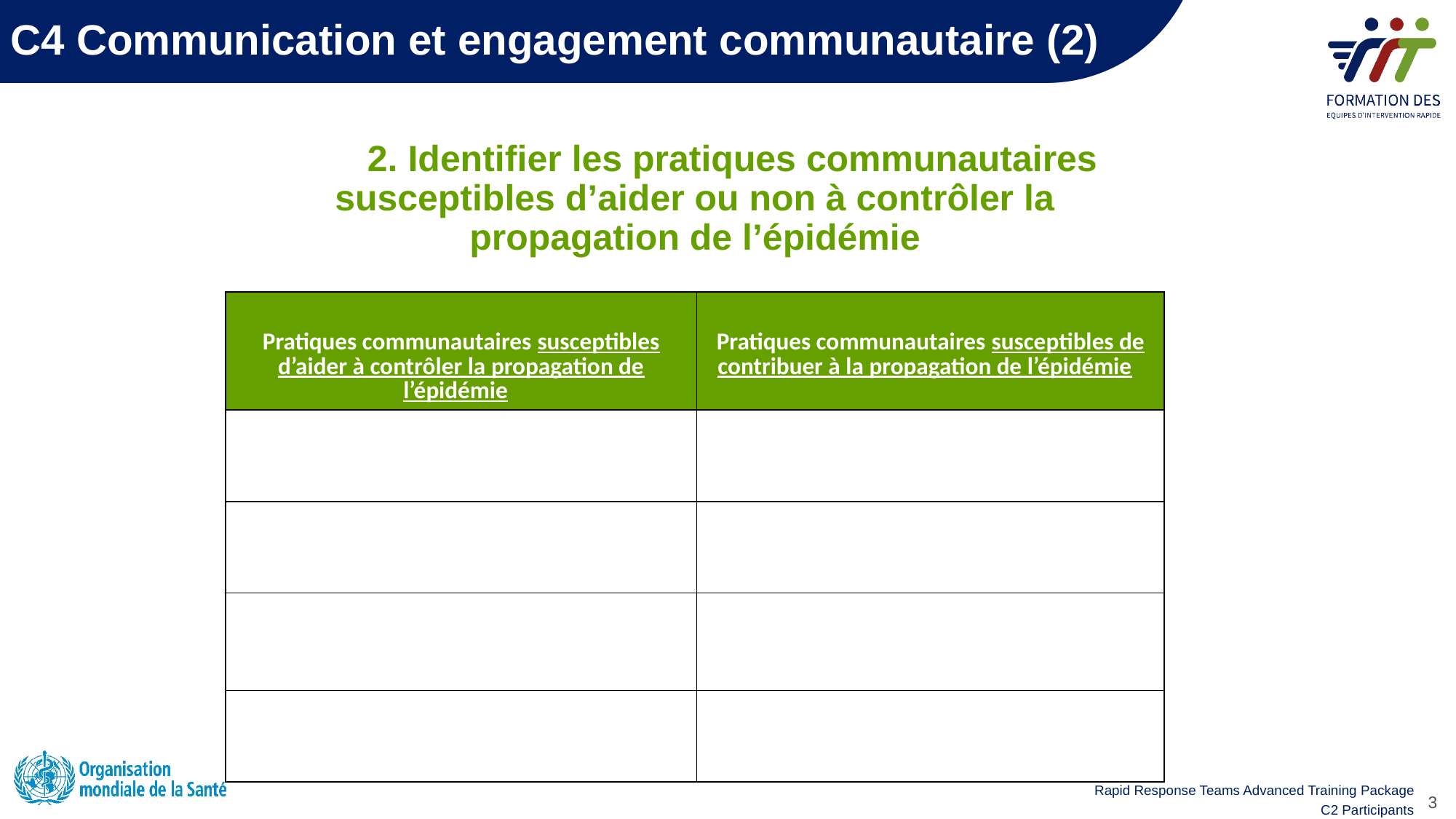

# C4 Communication et engagement communautaire (2)
2. Identifier les pratiques communautaires susceptibles d’aider ou non à contrôler la propagation de l’épidémie
| Pratiques communautaires susceptibles d’aider à contrôler la propagation de l’épidémie | Pratiques communautaires susceptibles de contribuer à la propagation de l’épidémie |
| --- | --- |
|  |  |
|  |  |
|  |  |
|  |  |